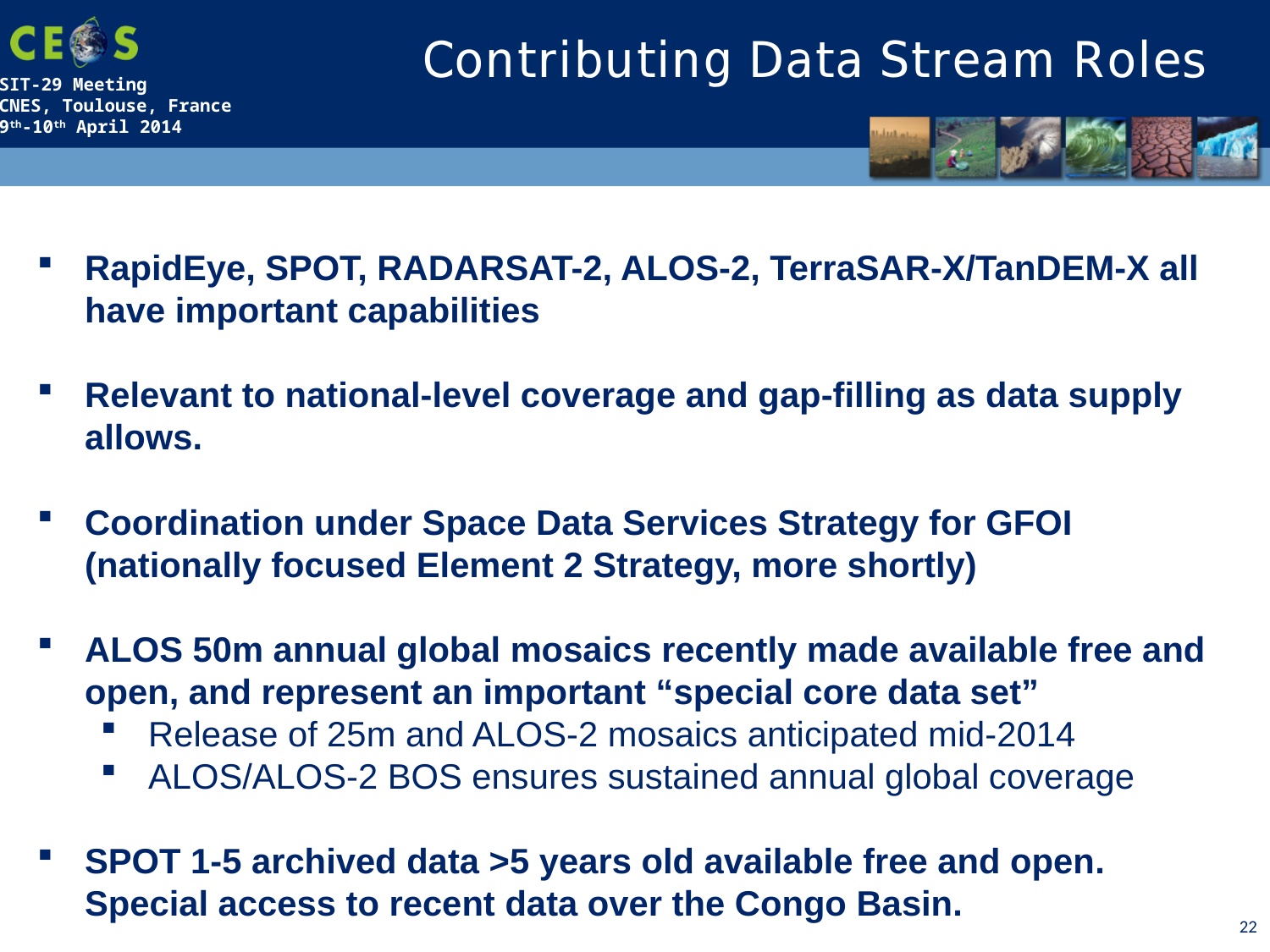

Contributing Data Stream Roles

RapidEye, SPOT, RADARSAT-2, ALOS-2, TerraSAR-X/TanDEM-X all have important capabilities

Relevant to national-level coverage and gap-filling as data supply allows.

Coordination under Space Data Services Strategy for GFOI (nationally focused Element 2 Strategy, more shortly)

ALOS 50m annual global mosaics recently made available free and open, and represent an important “special core data set”
Release of 25m and ALOS-2 mosaics anticipated mid-2014
ALOS/ALOS-2 BOS ensures sustained annual global coverage

SPOT 1-5 archived data >5 years old available free and open. Special access to recent data over the Congo Basin.
22